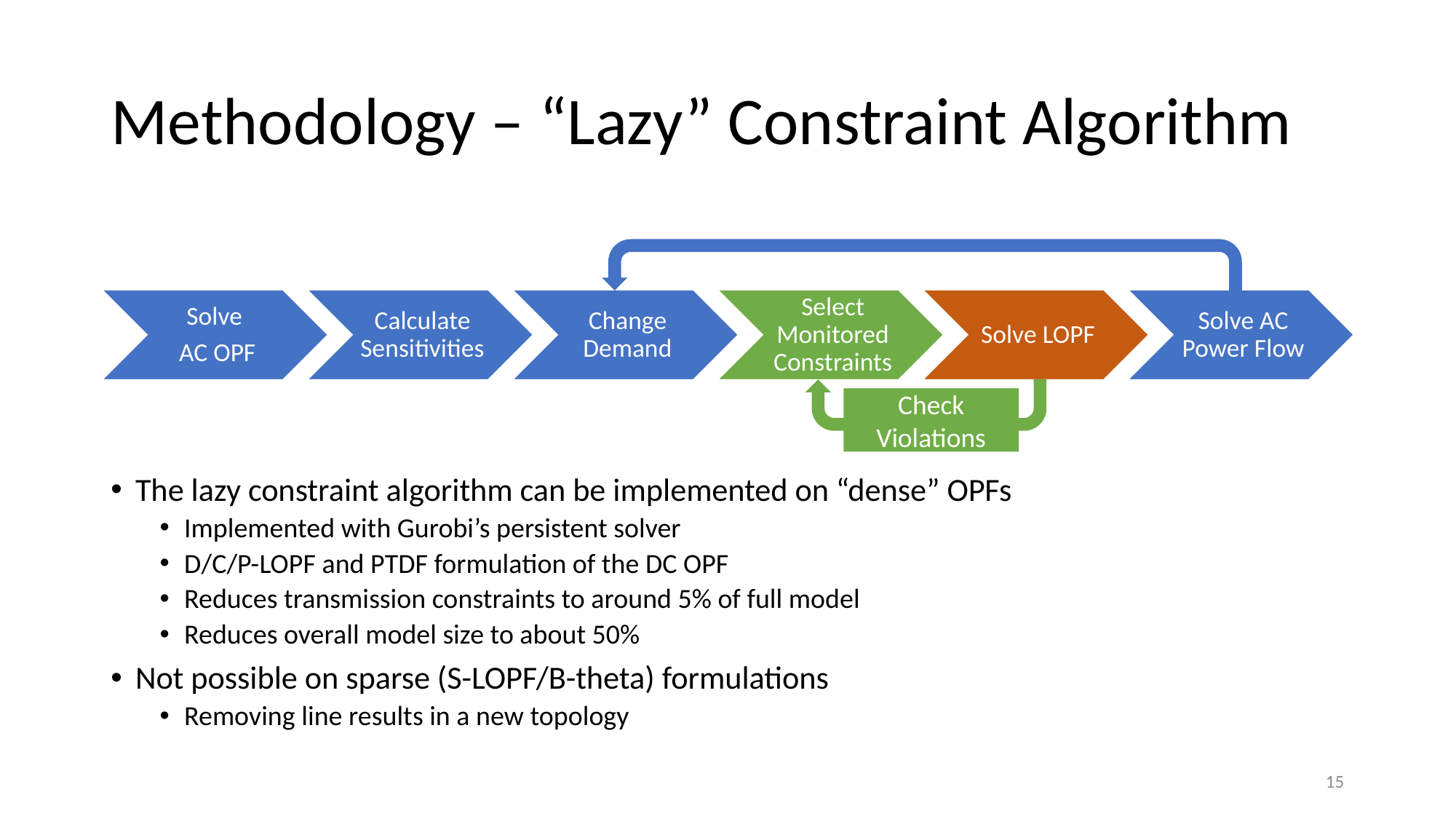

# Methodology – “Lazy” Constraint Algorithm
Solve
AC OPF
Calculate Sensitivities
Change Demand
Select Monitored Constraints
Solve LOPF
Solve AC Power Flow

Check Violations
The lazy constraint algorithm can be implemented on “dense” OPFs
Implemented with Gurobi’s persistent solver
D/C/P-LOPF and PTDF formulation of the DC OPF
Reduces transmission constraints to around 5% of full model
Reduces overall model size to about 50%
Not possible on sparse (S-LOPF/B-theta) formulations
Removing line results in a new topology
15